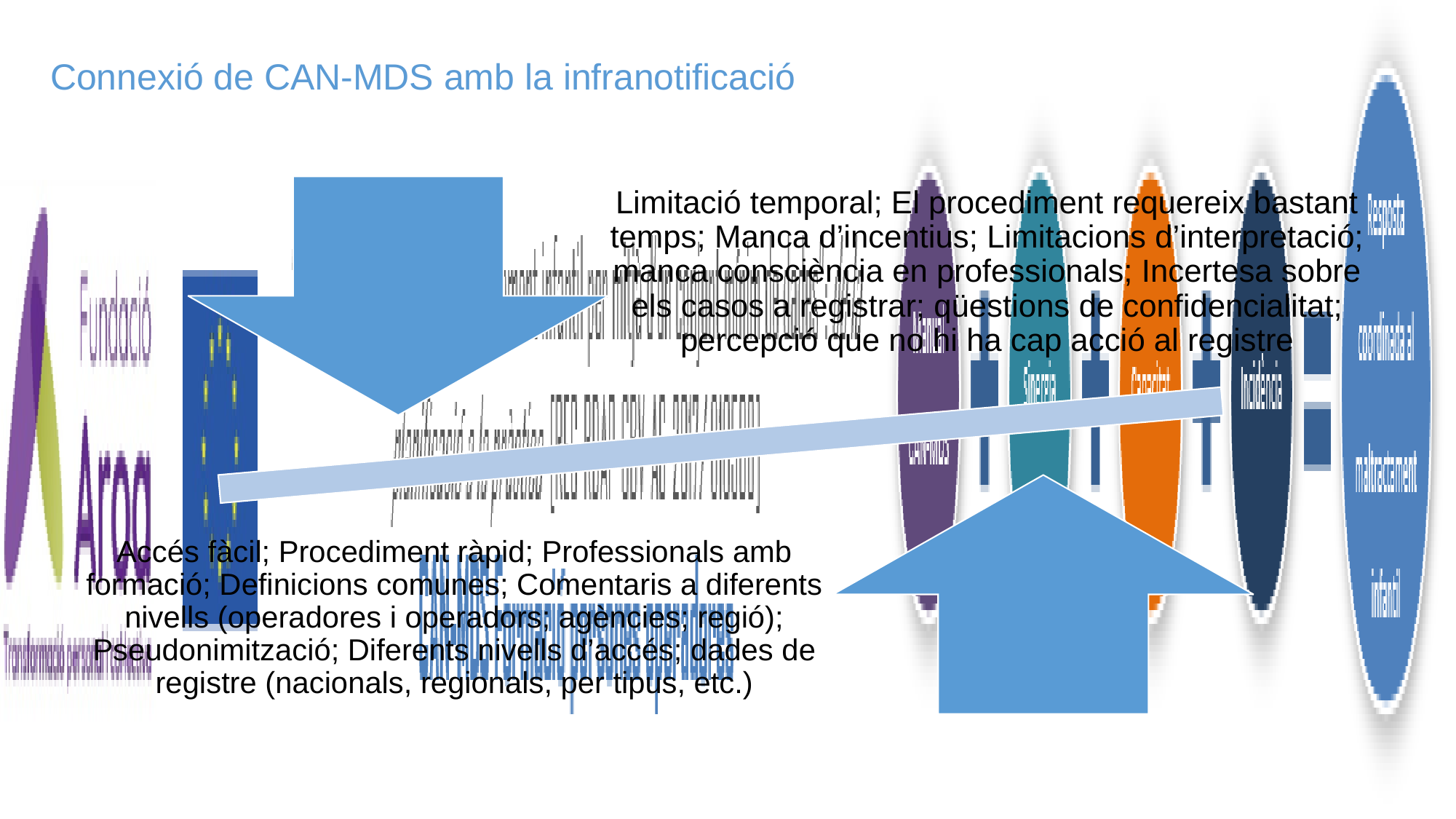

Connexió de CAN-MDS amb la infranotificació

Limitació temporal; El procediment requereix bastant temps; Manca d’incentius; Limitacions d’interpretació; manca consciència en professionals; Incertesa sobre els casos a registrar; qüestions de confidencialitat; percepció que no hi ha cap acció al registre

Accés fàcil; Procediment ràpid; Professionals amb formació; Definicions comunes; Comentaris a diferents nivells (operadores i operadors; agències; regió); Pseudonimització; Diferents nivells d’accés; dades de registre (nacionals, regionals, per tipus, etc.)